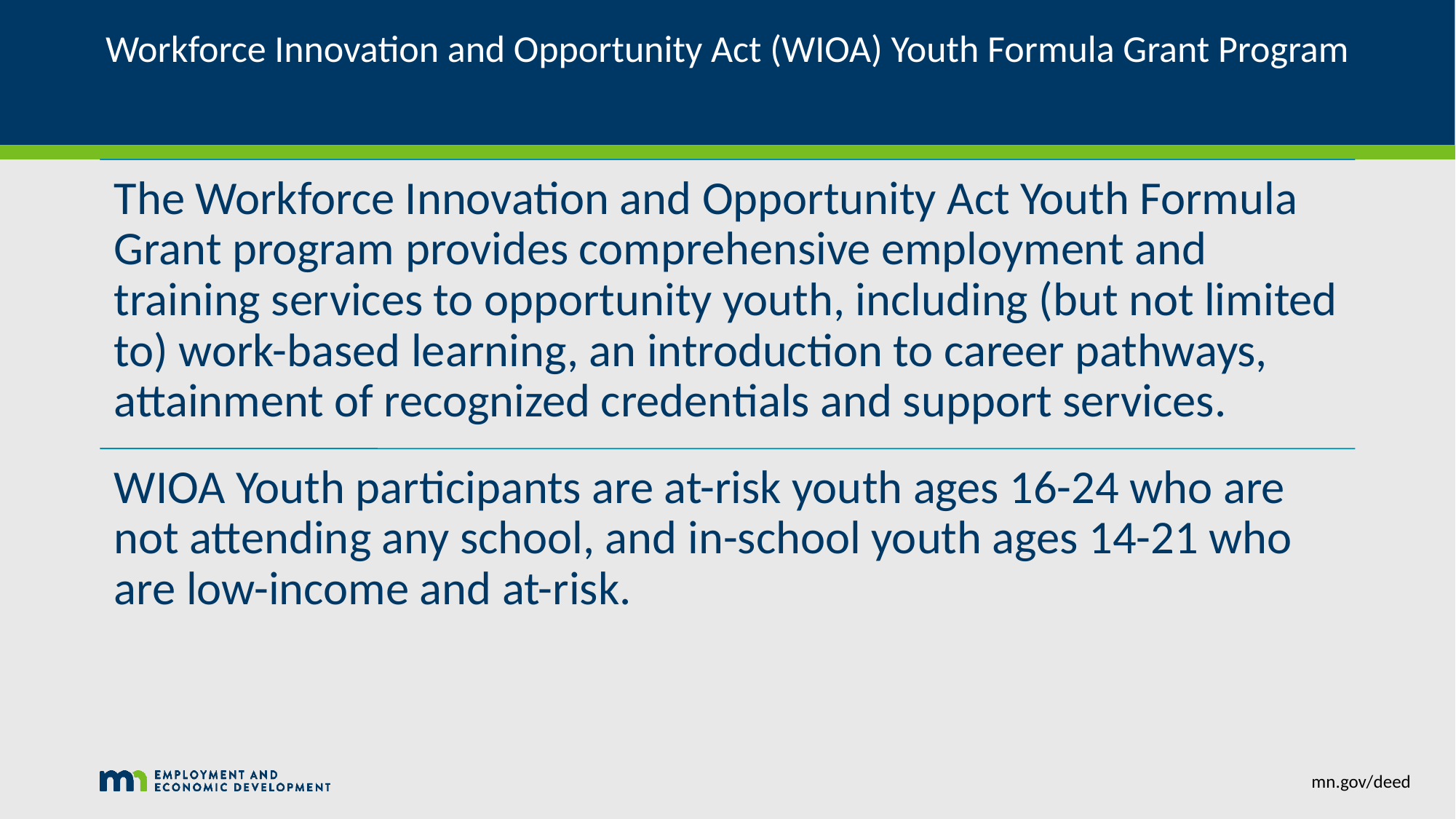

# Workforce Innovation and Opportunity Act (WIOA) Youth Formula Grant Program
The Workforce Innovation and Opportunity Act Youth Formula Grant program provides comprehensive employment and training services to opportunity youth, including (but not limited to) work-based learning, an introduction to career pathways, attainment of recognized credentials and support services.
WIOA Youth participants are at-risk youth ages 16-24 who are not attending any school, and in-school youth ages 14-21 who are low-income and at-risk.
mn.gov/deed